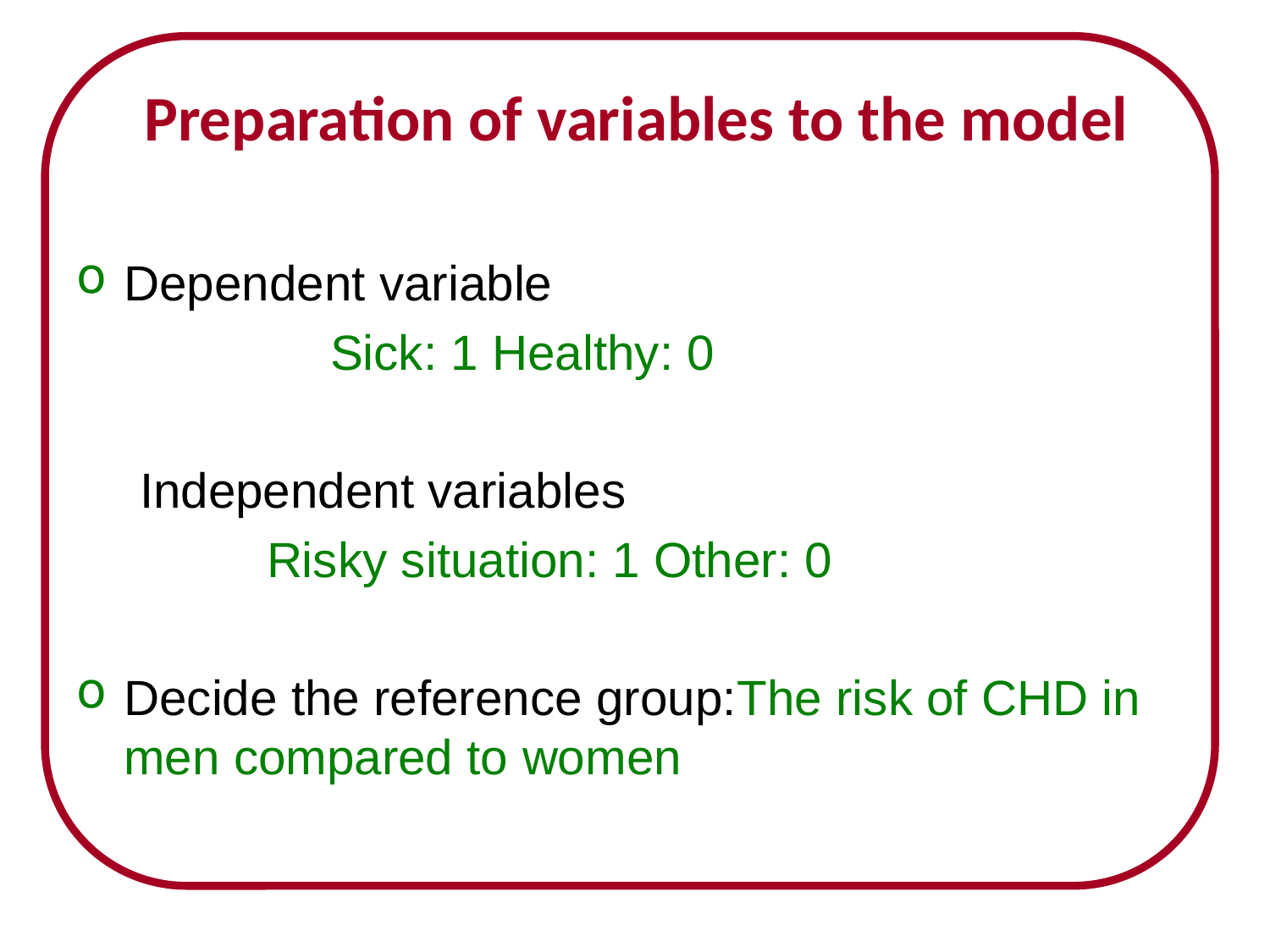

# Preparation of variables to the model

Dependent variable
Sick: 1 Healthy: 0

Independent variables
Risky situation: 1 Other: 0

Decide the reference group:The risk of CHD in men compared to women